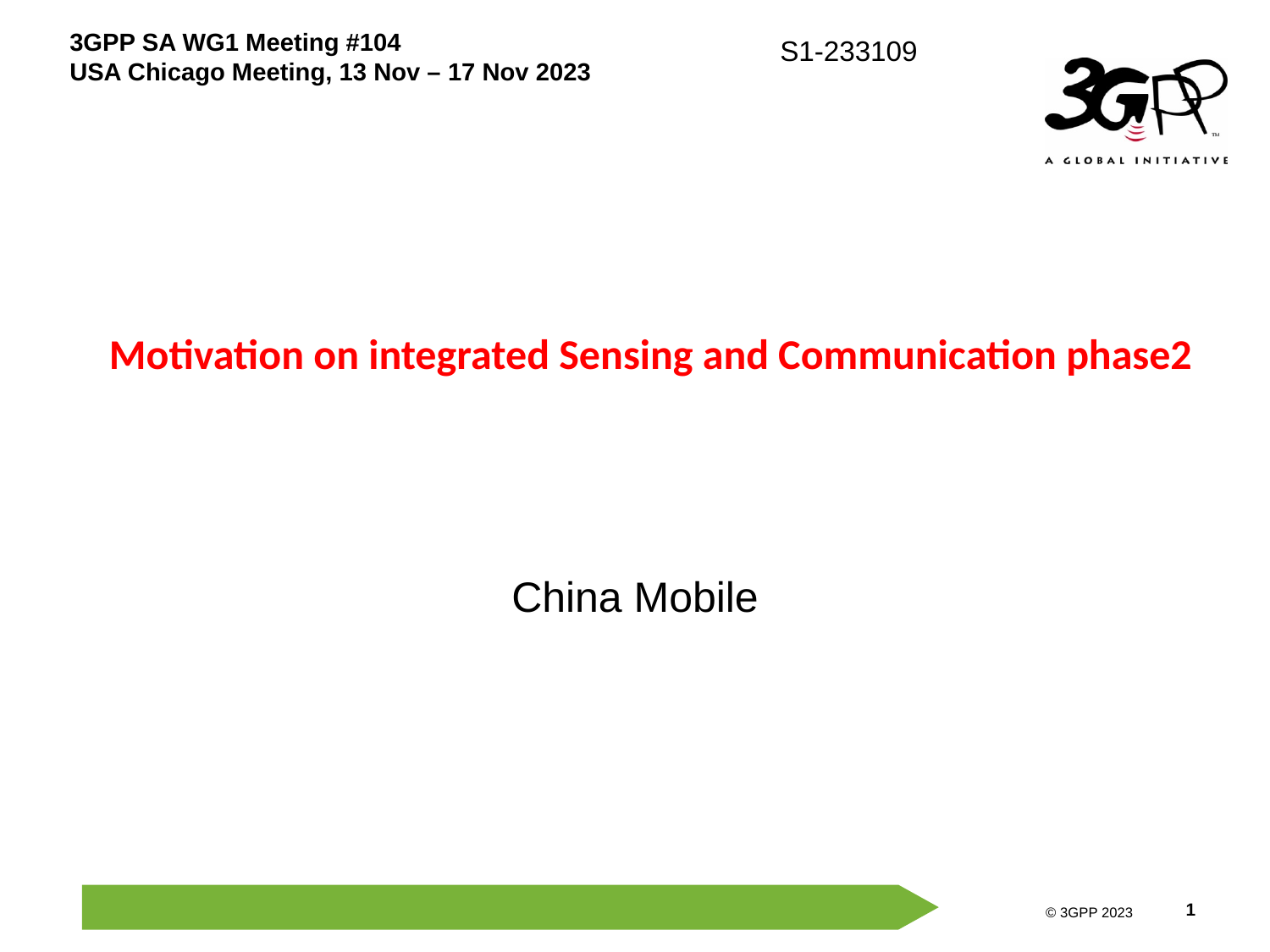

3GPP SA WG1 Meeting #104
USA Chicago Meeting, 13 Nov – 17 Nov 2023
S1-233109
# Motivation on integrated Sensing and Communication phase2
China Mobile